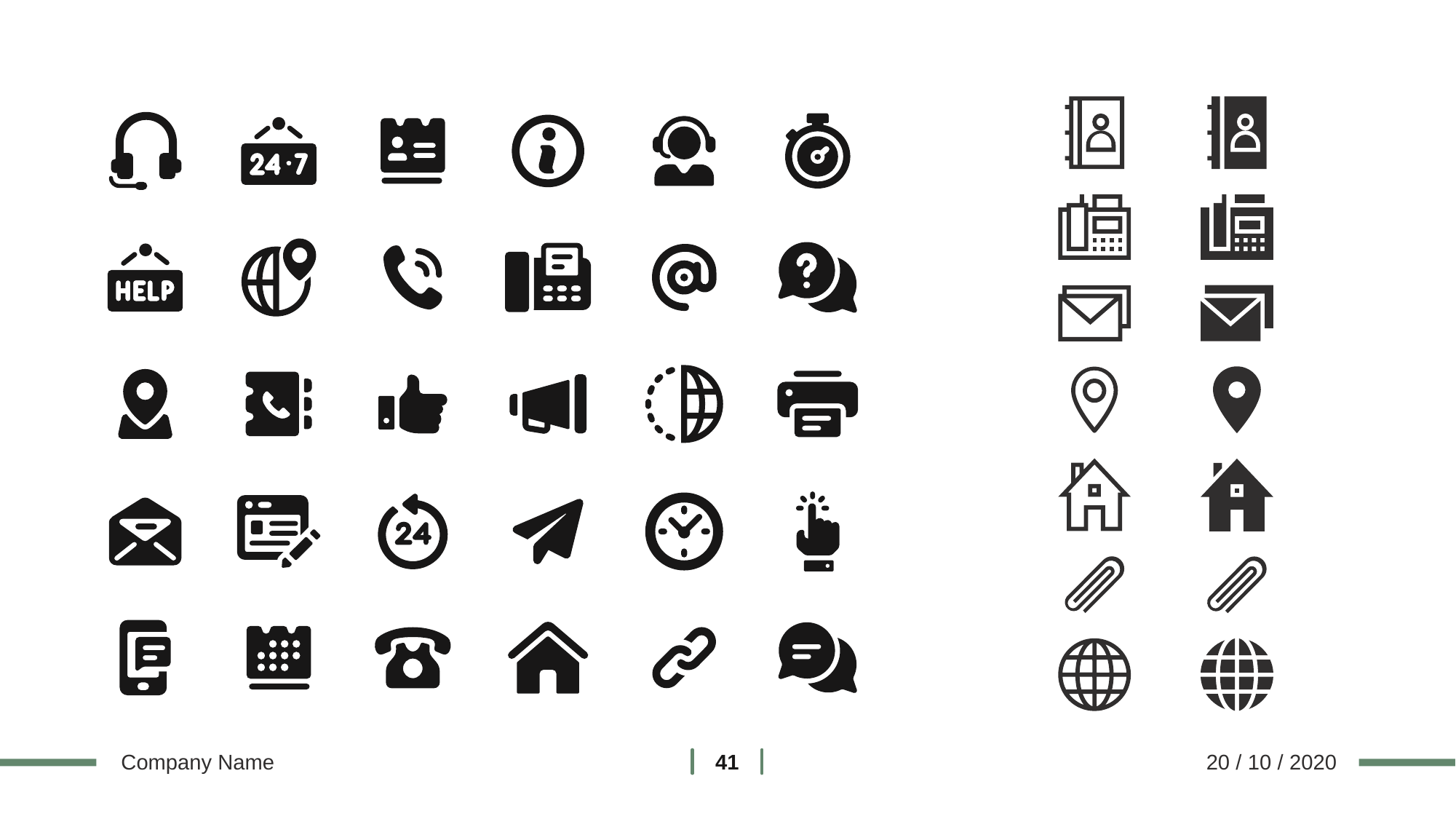

Company Name
20 / 10 / 2020